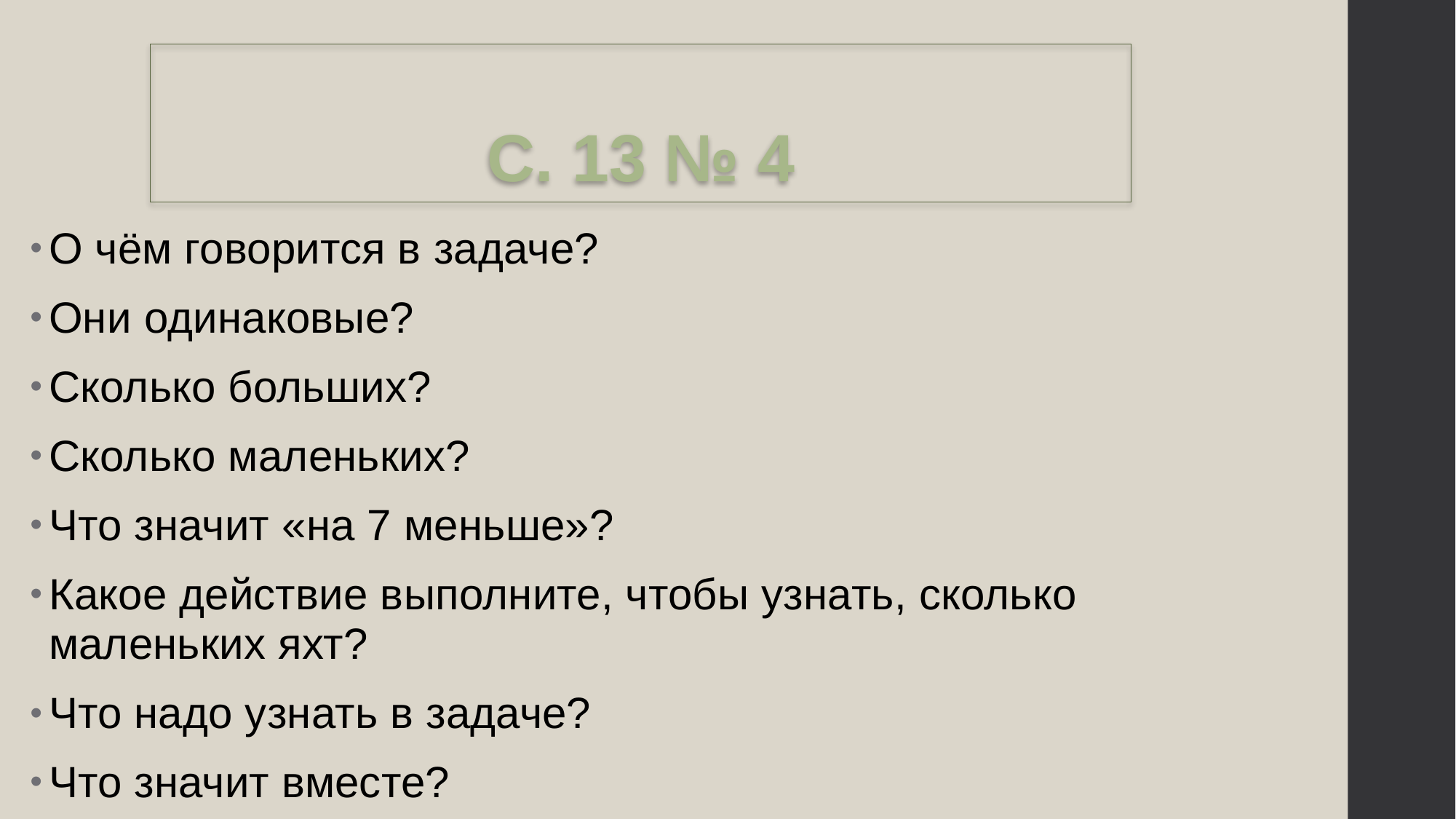

# С. 13 № 4
О чём говорится в задаче?
Они одинаковые?
Сколько больших?
Сколько маленьких?
Что значит «на 7 меньше»?
Какое действие выполните, чтобы узнать, сколько маленьких яхт?
Что надо узнать в задаче?
Что значит вместе?